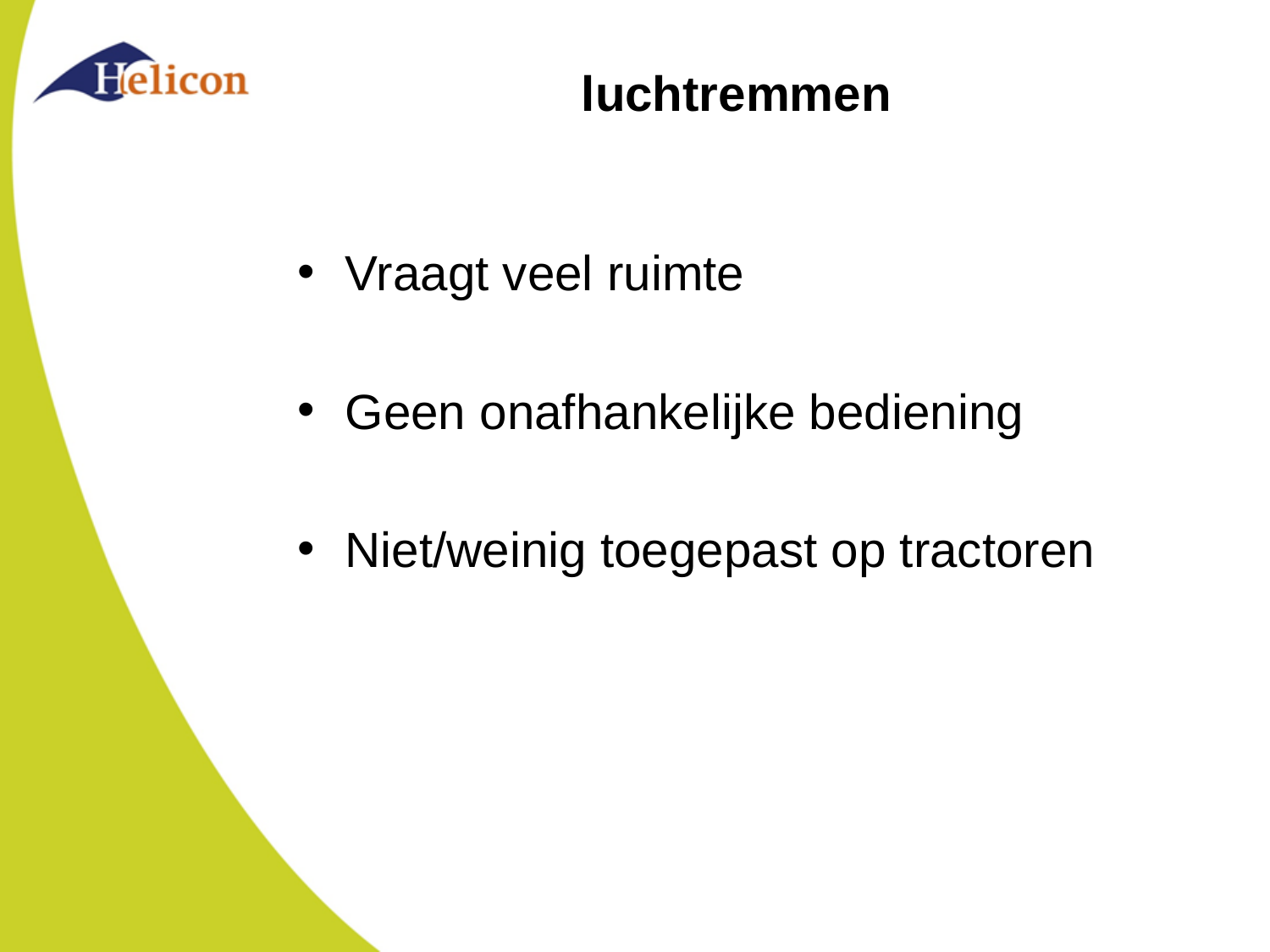

# luchtremmen

Vraagt veel ruimte

Geen onafhankelijke bediening

Niet/weinig toegepast op tractoren